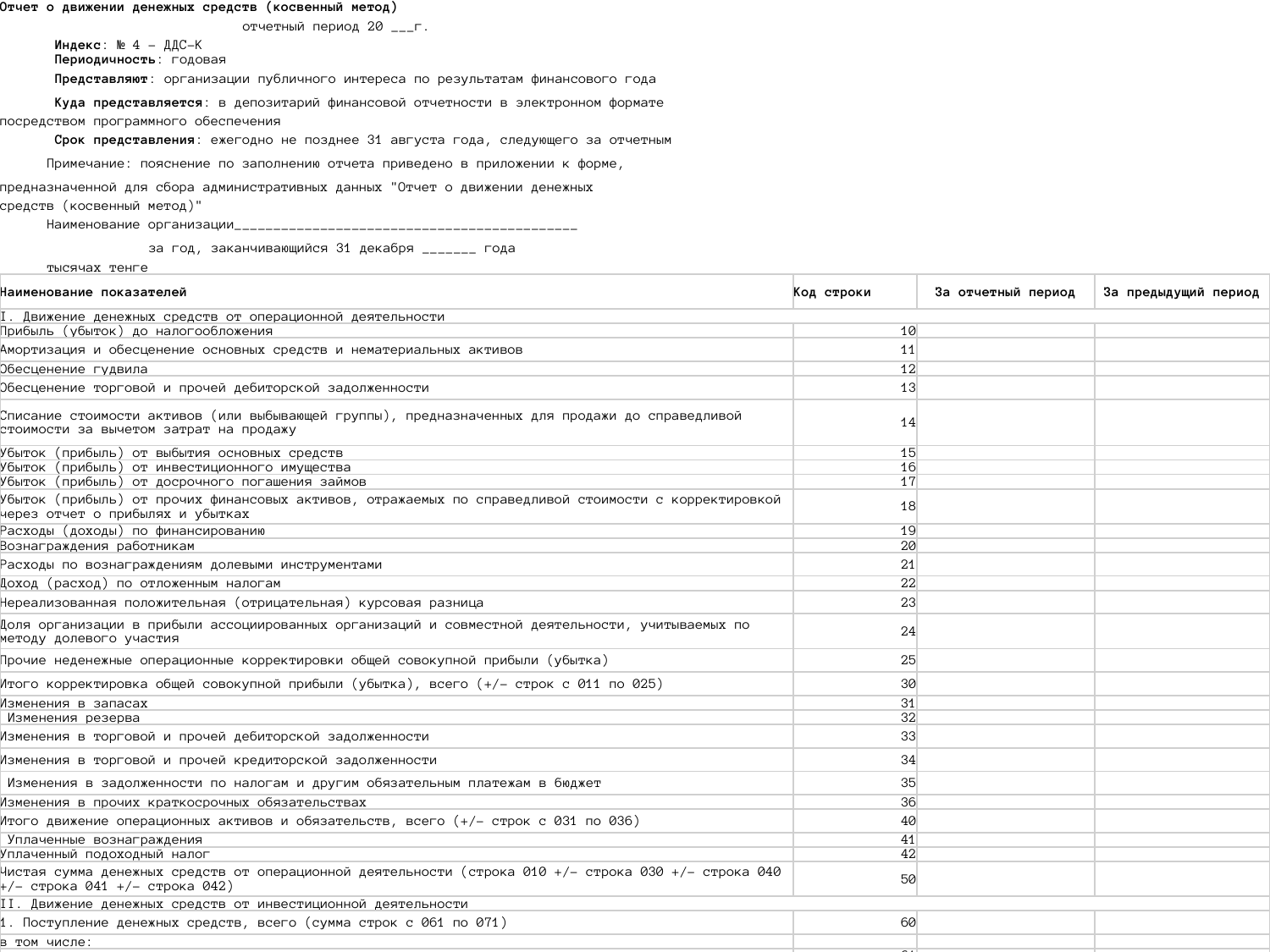

| Отчет о движении денежных средств (косвенный метод) |  |  |  |
| --- | --- | --- | --- |
| отчетный период 20 \_\_\_г. |  |  |  |
| Индекс: № 4 - ДДС-К |  |  |  |
| Периодичность: годовая |  |  |  |
| Представляют: организации публичного интереса по результатам финансового года |  |  |  |
| Куда представляется: в депозитарий финансовой отчетности в электронном формате |  |  |  |
| посредством программного обеспечения |  |  |  |
| Срок представления: ежегодно не позднее 31 августа года, следующего за отчетным |  |  |  |
| Примечание: пояснение по заполнению отчета приведено в приложении к форме, |  |  |  |
| предназначенной для сбора административных данных "Отчет о движении денежных |  |  |  |
| средств (косвенный метод)" |  |  |  |
| Наименование организации\_\_\_\_\_\_\_\_\_\_\_\_\_\_\_\_\_\_\_\_\_\_\_\_\_\_\_\_\_\_\_\_\_\_\_\_\_\_\_\_\_\_\_\_ |  |  |  |
| за год, заканчивающийся 31 декабря \_\_\_\_\_\_\_ года |  |  |  |
| тысячах тенге |  |  |  |
| Наименование показателей | Код строки | За отчетный период | За предыдущий период |
| I. Движение денежных средств от операционной деятельности |  |  |  |
| Прибыль (убыток) до налогообложения | 10 |  |  |
| Амортизация и обесценение основных средств и нематериальных активов | 11 |  |  |
| Обесценение гудвила | 12 |  |  |
| Обесценение торговой и прочей дебиторской задолженности | 13 |  |  |
| Списание стоимости активов (или выбывающей группы), предназначенных для продажи до справедливой стоимости за вычетом затрат на продажу | 14 |  |  |
| Убыток (прибыль) от выбытия основных средств | 15 |  |  |
| Убыток (прибыль) от инвестиционного имущества | 16 |  |  |
| Убыток (прибыль) от досрочного погашения займов | 17 |  |  |
| Убыток (прибыль) от прочих финансовых активов, отражаемых по справедливой стоимости с корректировкой через отчет о прибылях и убытках | 18 |  |  |
| Расходы (доходы) по финансированию | 19 |  |  |
| Вознаграждения работникам | 20 |  |  |
| Расходы по вознаграждениям долевыми инструментами | 21 |  |  |
| Доход (расход) по отложенным налогам | 22 |  |  |
| Нереализованная положительная (отрицательная) курсовая разница | 23 |  |  |
| Доля организации в прибыли ассоциированных организаций и совместной деятельности, учитываемых по методу долевого участия | 24 |  |  |
| Прочие неденежные операционные корректировки общей совокупной прибыли (убытка) | 25 |  |  |
| Итого корректировка общей совокупной прибыли (убытка), всего (+/- строк с 011 по 025) | 30 |  |  |
| Изменения в запасах | 31 |  |  |
| Изменения резерва | 32 |  |  |
| Изменения в торговой и прочей дебиторской задолженности | 33 |  |  |
| Изменения в торговой и прочей кредиторской задолженности | 34 |  |  |
| Изменения в задолженности по налогам и другим обязательным платежам в бюджет | 35 |  |  |
| Изменения в прочих краткосрочных обязательствах | 36 |  |  |
| Итого движение операционных активов и обязательств, всего (+/- строк с 031 по 036) | 40 |  |  |
| Уплаченные вознаграждения | 41 |  |  |
| Уплаченный подоходный налог | 42 |  |  |
| Чистая сумма денежных средств от операционной деятельности (строка 010 +/- строка 030 +/- строка 040 +/- строка 041 +/- строка 042) | 50 |  |  |
| II. Движение денежных средств от инвестиционной деятельности |  |  |  |
| 1. Поступление денежных средств, всего (сумма строк с 061 по 071) | 60 |  |  |
| в том числе: |  |  |  |
| реализация основных средств | 61 |  |  |
| реализация нематериальных активов | 62 |  |  |
| реализация других долгосрочных активов | 63 |  |  |